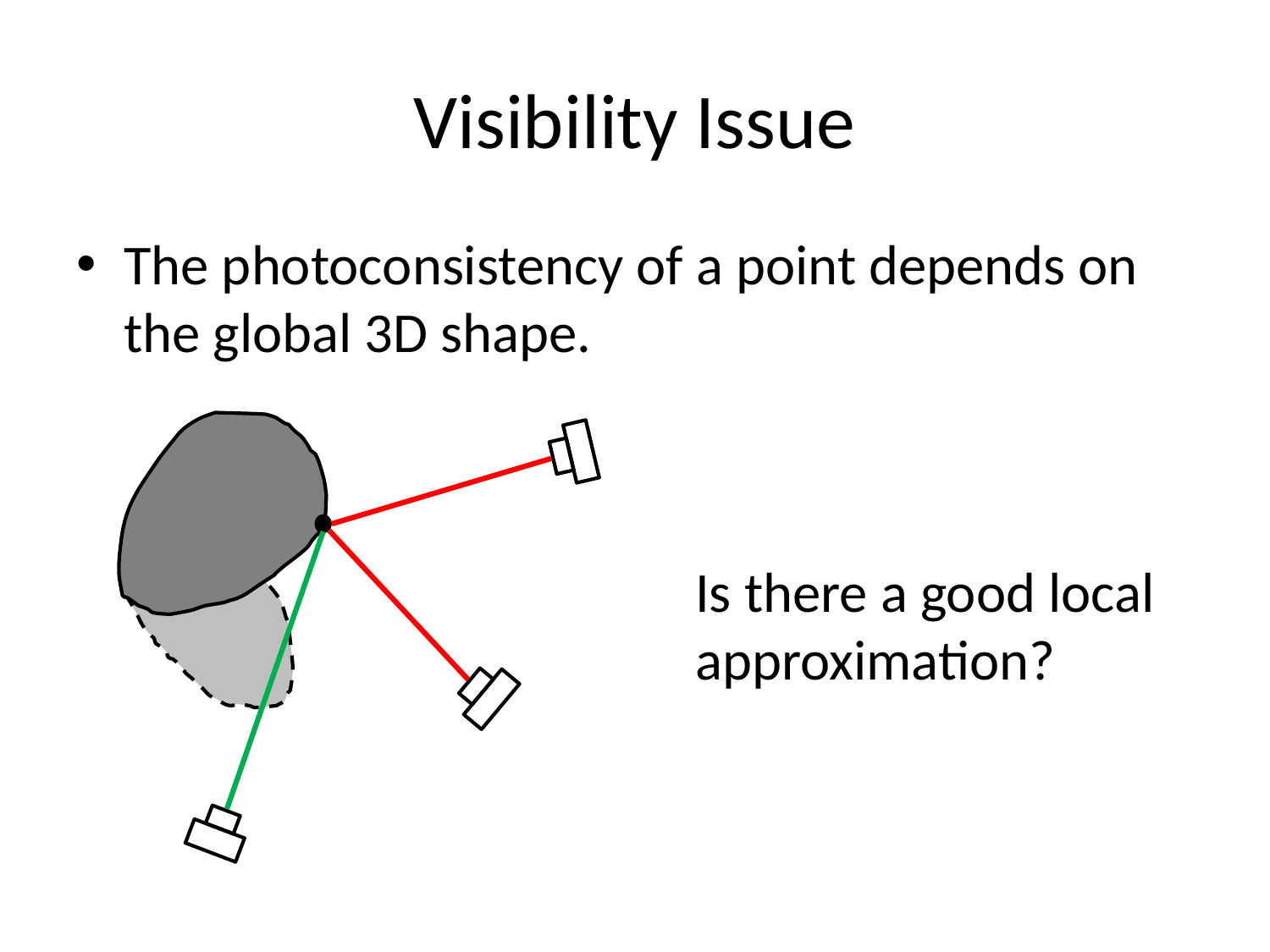

# Visibility Issue
The photoconsistency of a point depends on the global 3D shape.

	Is there a good local approximation?